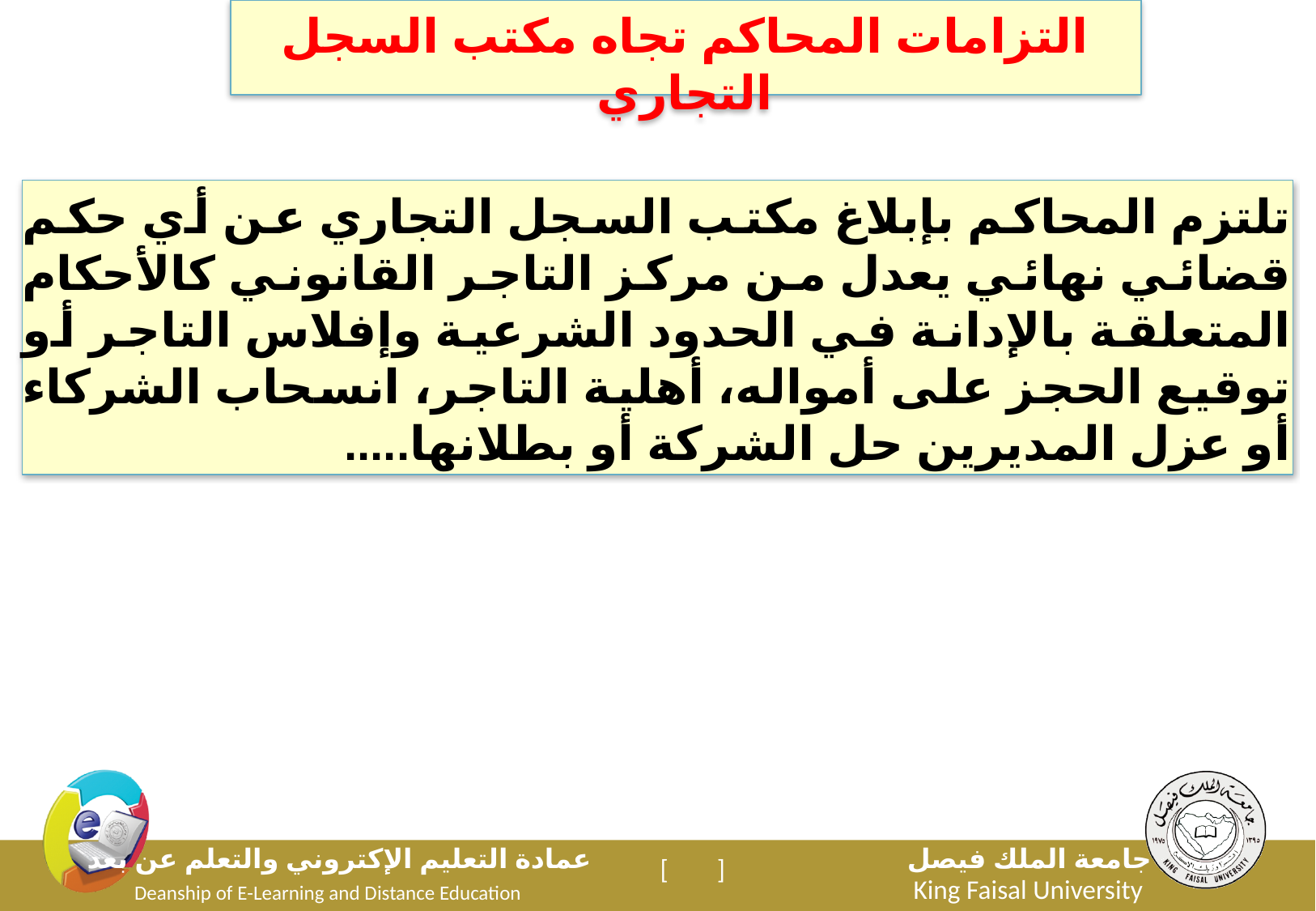

التزامات المحاكم تجاه مكتب السجل التجاري

تلتزم المحاكم بإبلاغ مكتب السجل التجاري عن أي حكم قضائي نهائي يعدل من مركز التاجر القانوني كالأحكام المتعلقة بالإدانة في الحدود الشرعية وإفلاس التاجر أو توقيع الحجز على أمواله، أهلية التاجر، انسحاب الشركاء أو عزل المديرين حل الشركة أو بطلانها.....